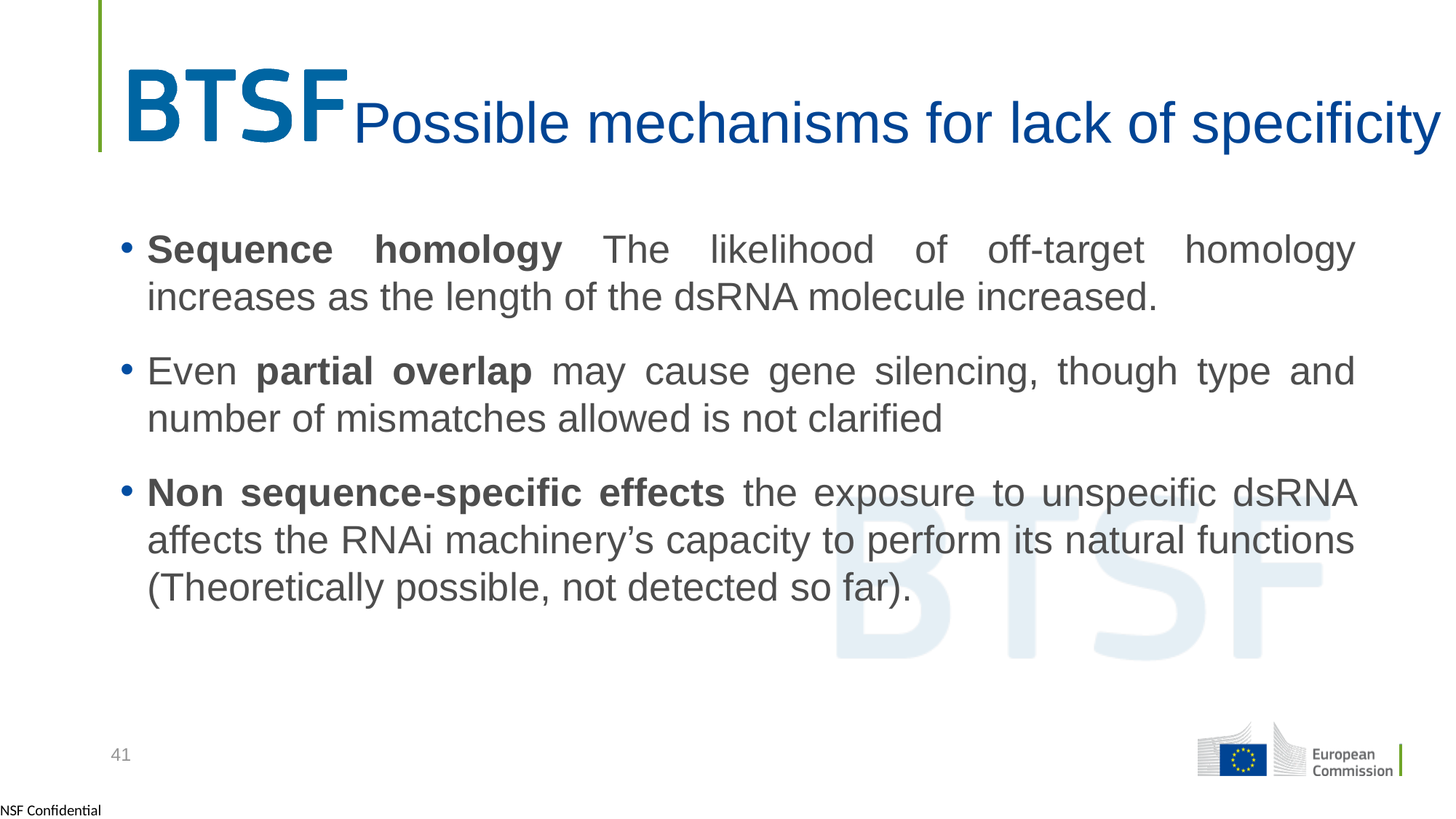

# Possible mechanisms for lack of specificity
Sequence homology The likelihood of off-target homology increases as the length of the dsRNA molecule increased.
Even partial overlap may cause gene silencing, though type and number of mismatches allowed is not clarified
Non sequence-specific effects the exposure to unspecific dsRNA affects the RNAi machinery’s capacity to perform its natural functions (Theoretically possible, not detected so far).
41